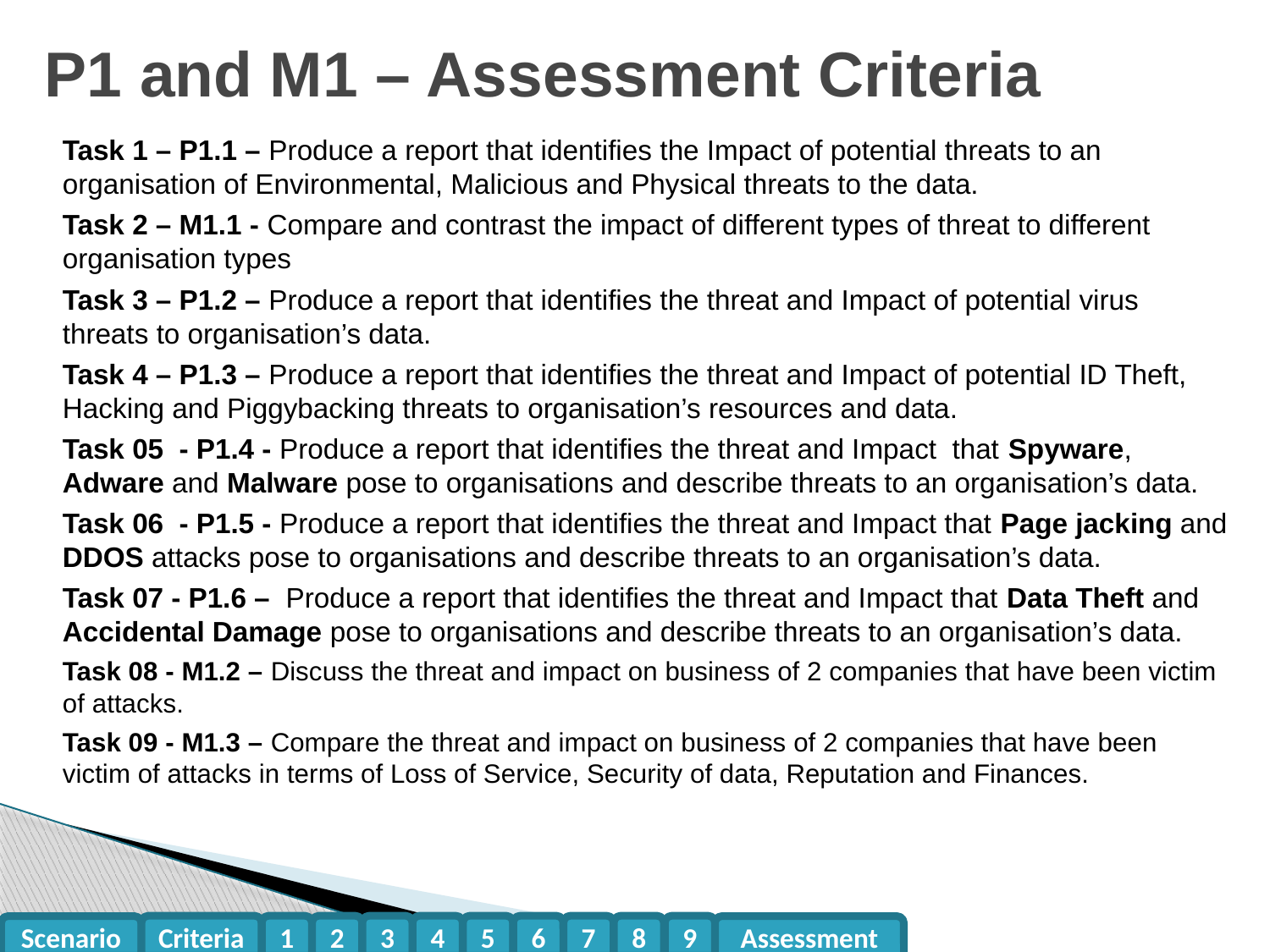

# P1 and M1 – Assessment Criteria
Task 1 – P1.1 – Produce a report that identifies the Impact of potential threats to an organisation of Environmental, Malicious and Physical threats to the data.
Task 2 – M1.1 - Compare and contrast the impact of different types of threat to different organisation types
Task 3 – P1.2 – Produce a report that identifies the threat and Impact of potential virus threats to organisation’s data.
Task 4 – P1.3 – Produce a report that identifies the threat and Impact of potential ID Theft, Hacking and Piggybacking threats to organisation’s resources and data.
Task 05  - P1.4 - Produce a report that identifies the threat and Impact  that Spyware, Adware and Malware pose to organisations and describe threats to an organisation’s data.
Task 06  - P1.5 - Produce a report that identifies the threat and Impact that Page jacking and DDOS attacks pose to organisations and describe threats to an organisation’s data.
Task 07 - P1.6 –  Produce a report that identifies the threat and Impact that Data Theft and Accidental Damage pose to organisations and describe threats to an organisation’s data.
Task 08 - M1.2 – Discuss the threat and impact on business of 2 companies that have been victim of attacks.
Task 09 - M1.3 – Compare the threat and impact on business of 2 companies that have been victim of attacks in terms of Loss of Service, Security of data, Reputation and Finances.